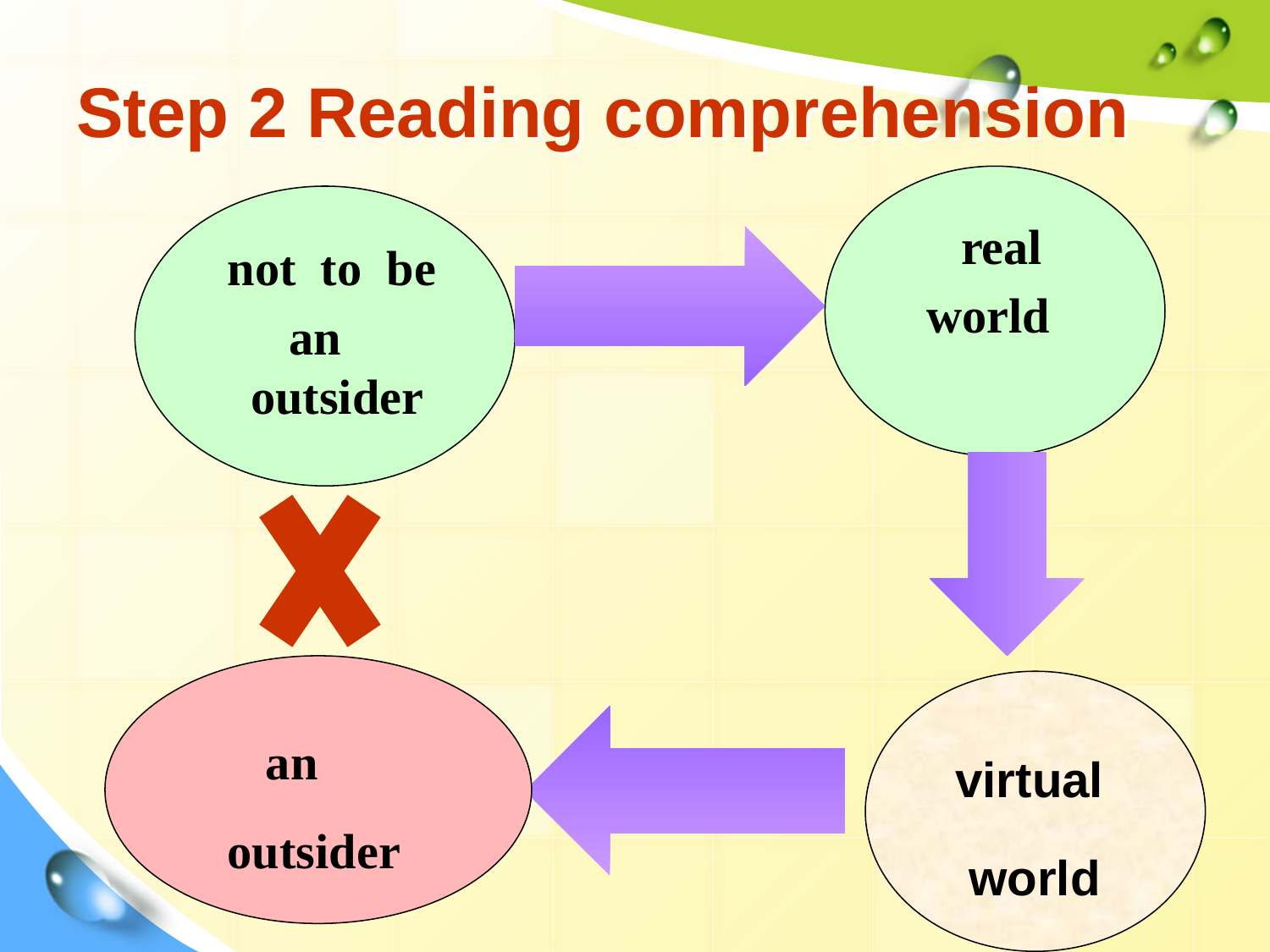

# Step 2 Reading comprehension
 real
world
  not  to  be
       an outsider

       an outsider

  virtual
   world